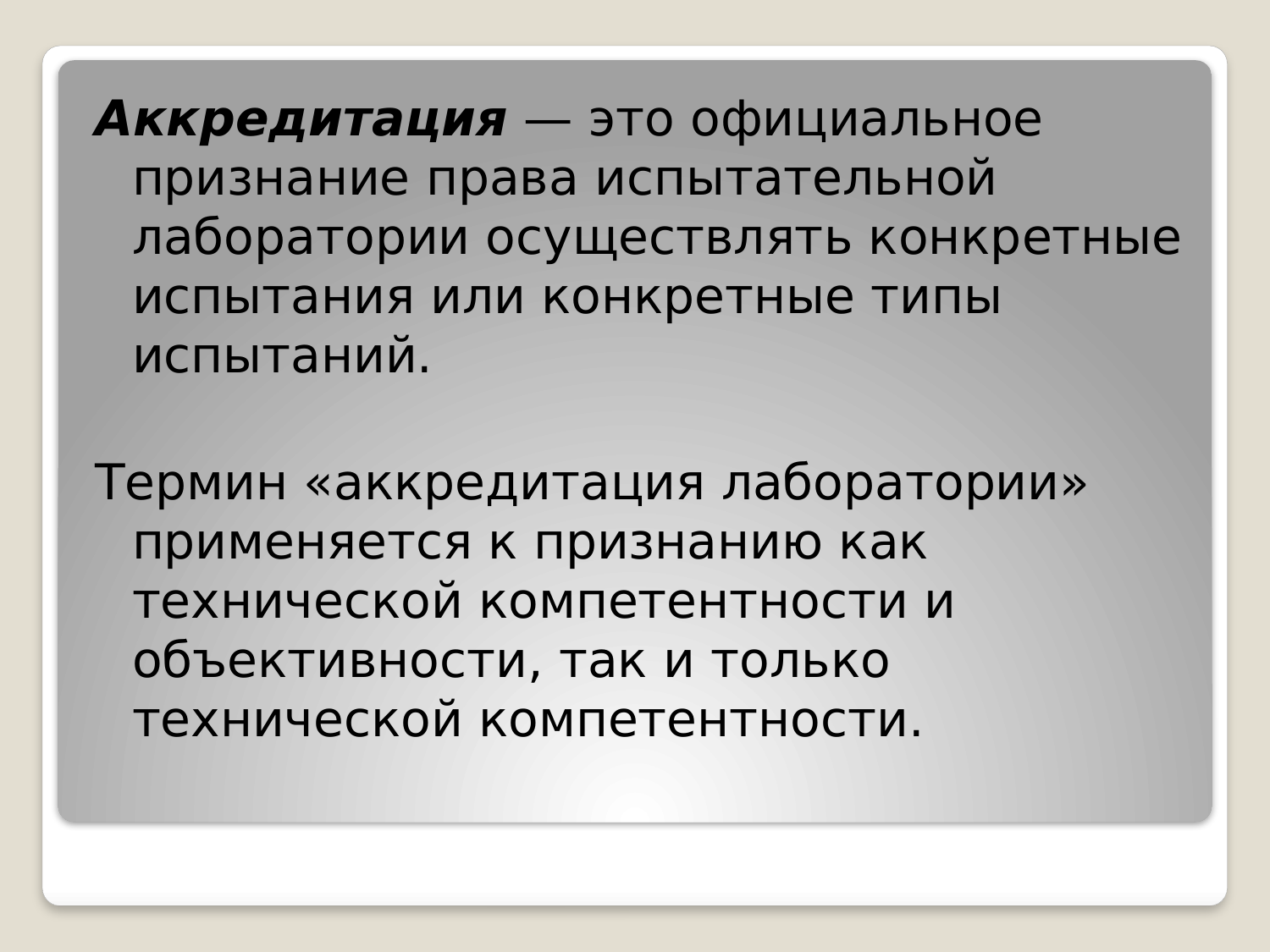

Аккредитация — это официальное признание права испытательной лаборатории осуществлять конкретные испытания или конкретные типы испытаний.

Термин «аккредитация лаборатории» применяется к признанию как технической компетентности и объективности, так и только технической компетентности.